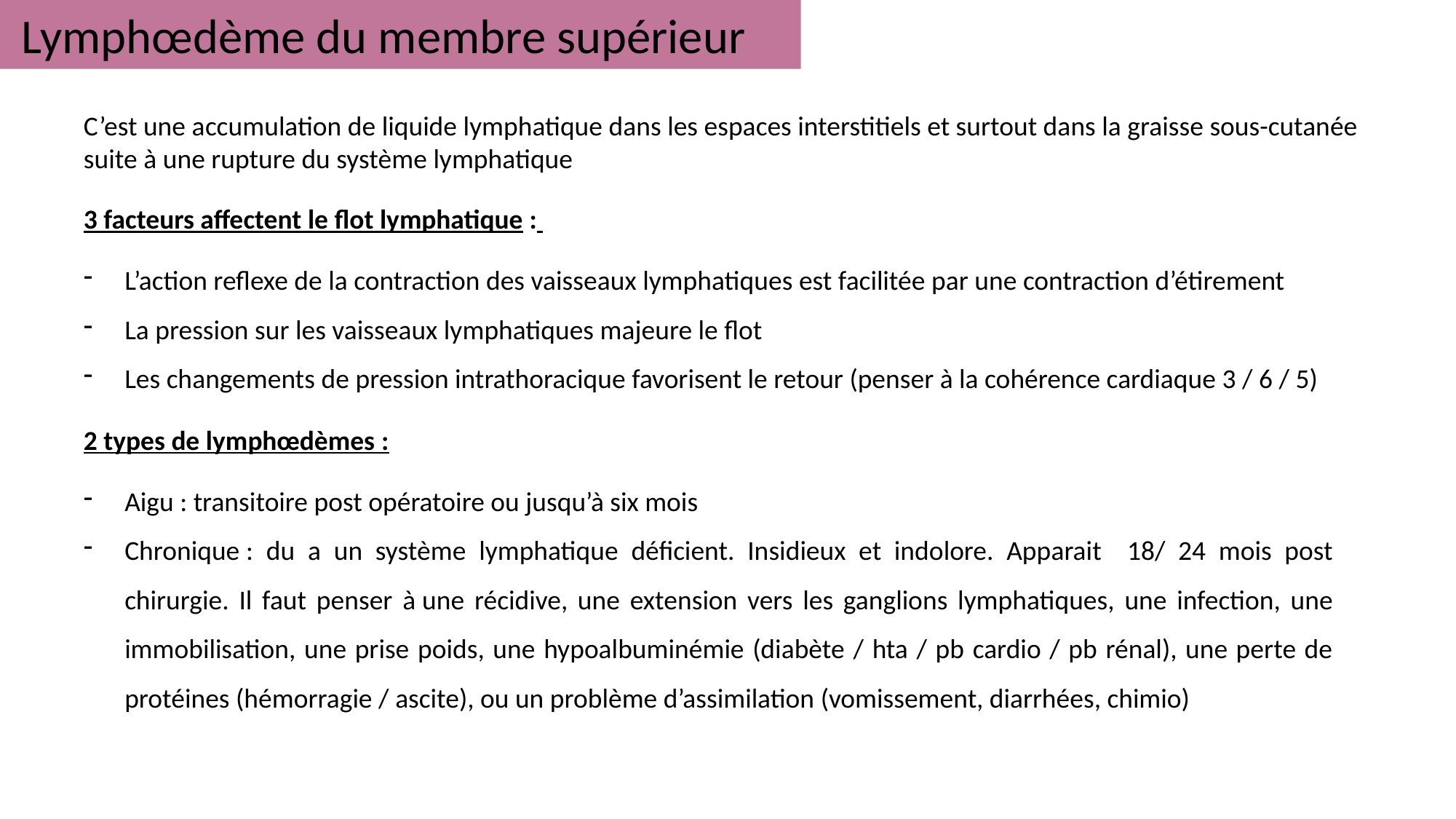

Lymphœdème du membre supérieur
C’est une accumulation de liquide lymphatique dans les espaces interstitiels et surtout dans la graisse sous-cutanée suite à une rupture du système lymphatique
3 facteurs affectent le flot lymphatique :
L’action reflexe de la contraction des vaisseaux lymphatiques est facilitée par une contraction d’étirement
La pression sur les vaisseaux lymphatiques majeure le flot
Les changements de pression intrathoracique favorisent le retour (penser à la cohérence cardiaque 3 / 6 / 5)
2 types de lymphœdèmes :
Aigu : transitoire post opératoire ou jusqu’à six mois
Chronique : du a un système lymphatique déficient. Insidieux et indolore. Apparait  18/ 24 mois post chirurgie. Il faut penser à une récidive, une extension vers les ganglions lymphatiques, une infection, une immobilisation, une prise poids, une hypoalbuminémie (diabète / hta / pb cardio / pb rénal), une perte de protéines (hémorragie / ascite), ou un problème d’assimilation (vomissement, diarrhées, chimio)